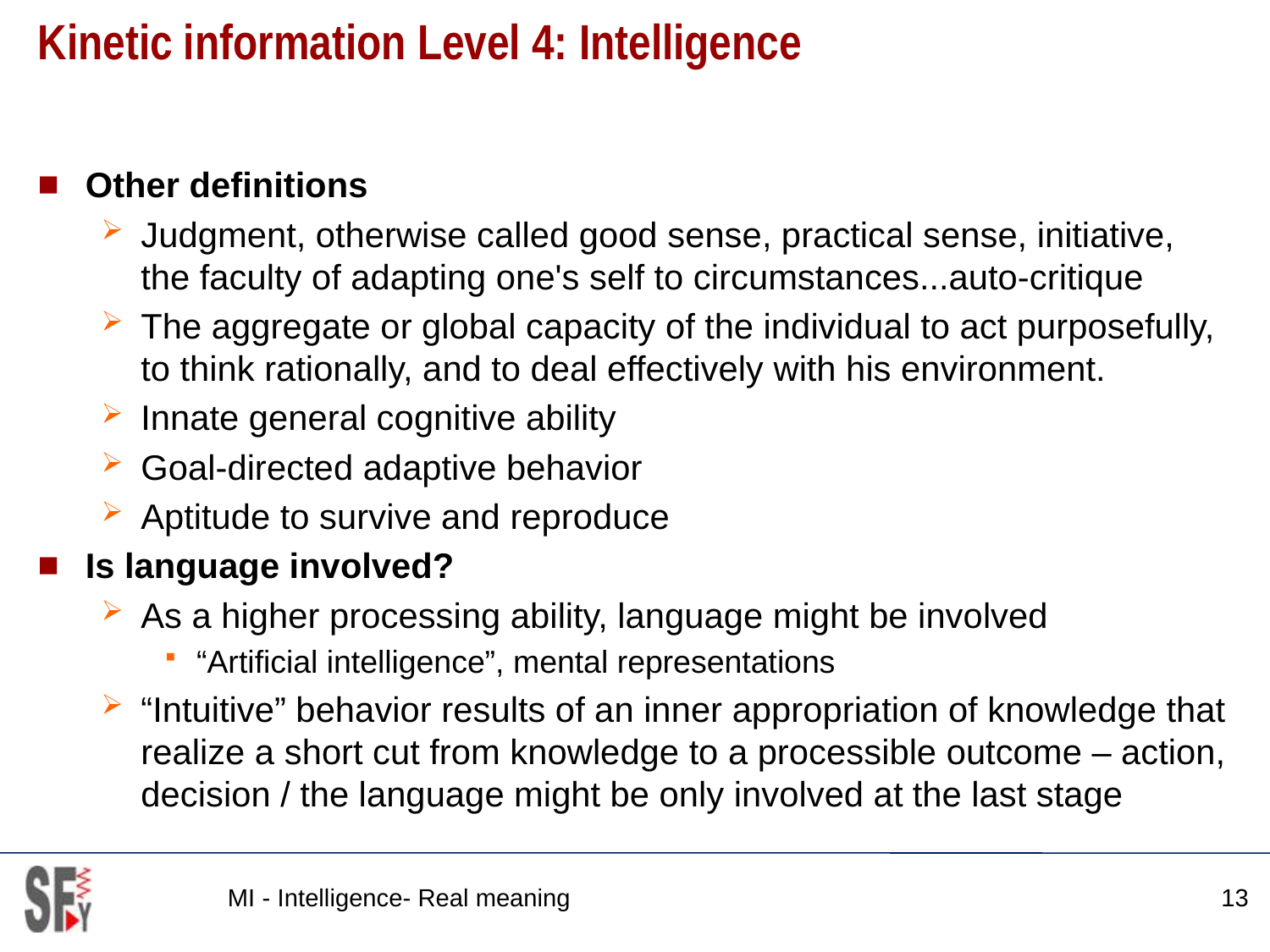

# Kinetic information Level 4: Intelligence
Other definitions
Judgment, otherwise called good sense, practical sense, initiative, the faculty of adapting one's self to circumstances...auto-critique
The aggregate or global capacity of the individual to act purposefully, to think rationally, and to deal effectively with his environment.
Innate general cognitive ability
Goal-directed adaptive behavior
Aptitude to survive and reproduce
Is language involved?
As a higher processing ability, language might be involved
“Artificial intelligence”, mental representations
“Intuitive” behavior results of an inner appropriation of knowledge that realize a short cut from knowledge to a processible outcome – action, decision / the language might be only involved at the last stage

MI - Intelligence- Real meaning
13